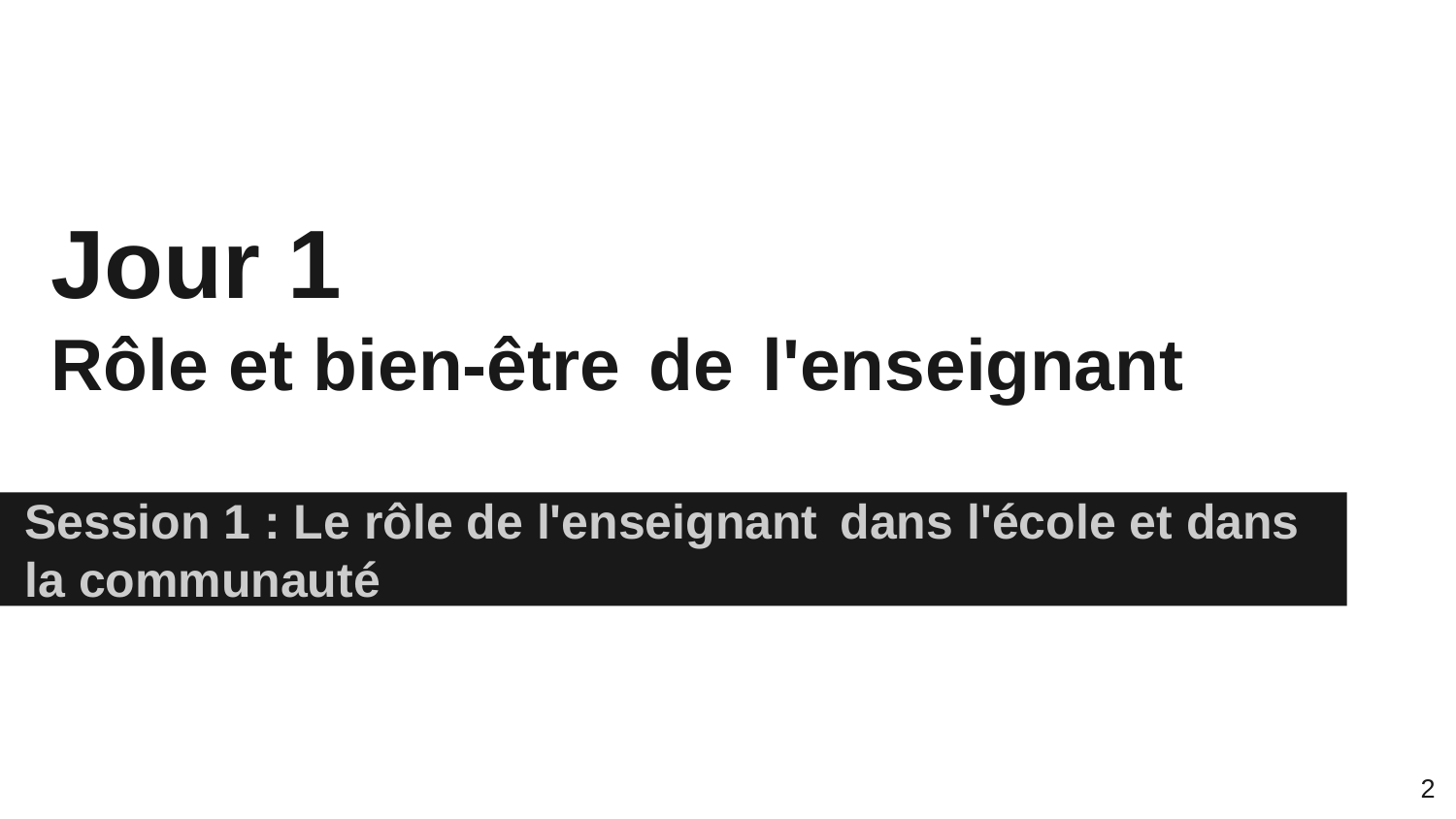

# Jour 1
Rôle et bien-être  de  l'enseignant
Session 1 : Le rôle de l'enseignant  dans l'école et dans la communauté
2